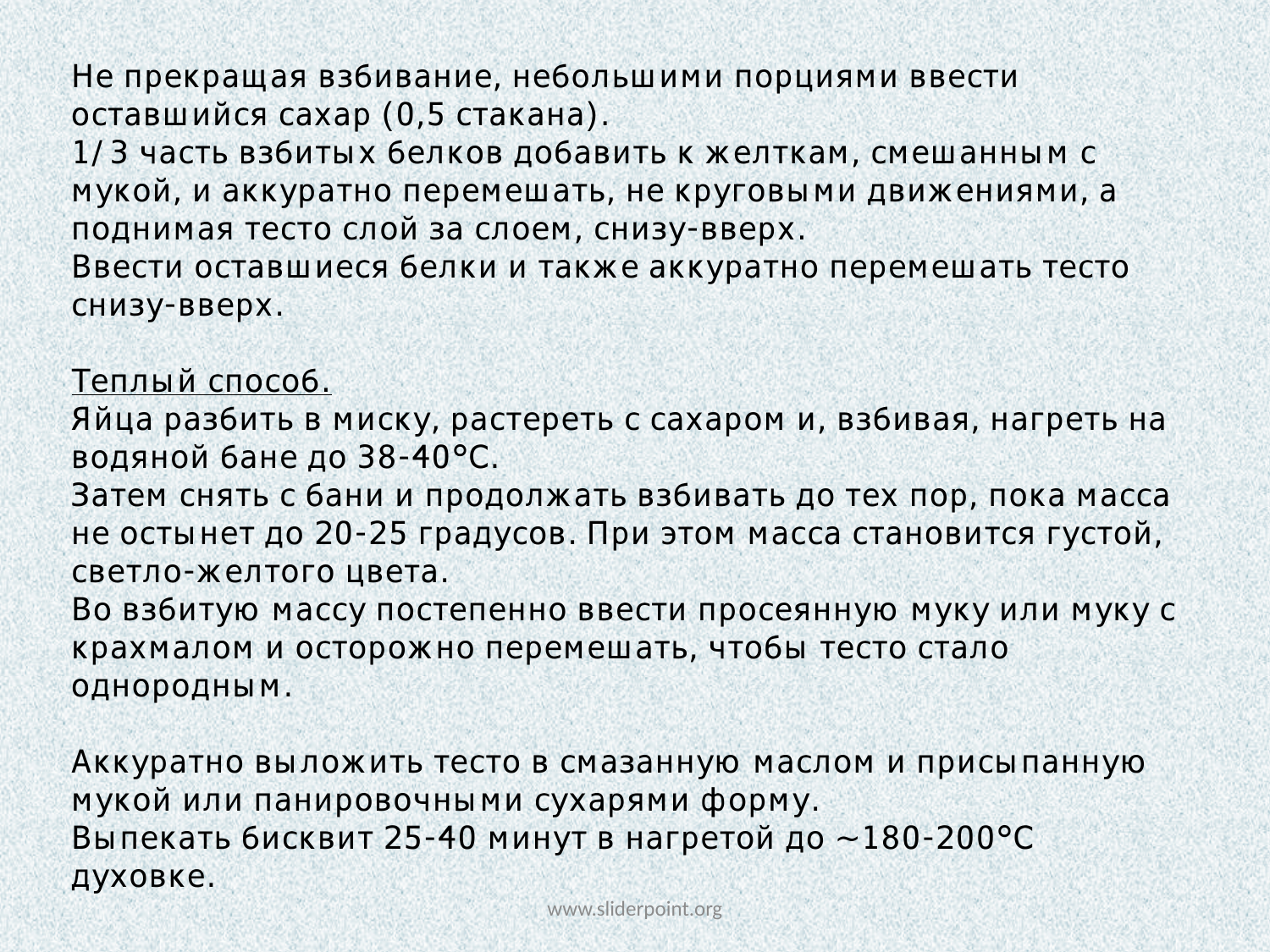

Не прекращая взбивание, небольшими порциями ввести оставшийся сахар (0,5 стакана).
1/3 часть взбитых белков добавить к желткам, смешанным с мукой, и аккуратно перемешать, не круговыми движениями, а поднимая тесто слой за слоем, снизу-вверх.
Ввести оставшиеся белки и также аккуратно перемешать тесто снизу-вверх.

Теплый способ.
Яйца разбить в миску, растереть с сахаром и, взбивая, нагреть на водяной бане до 38-40°С.
Затем снять с бани и продолжать взбивать до тех пор, пока масса не остынет до 20-25 градусов. При этом масса становится густой, светло-желтого цвета.
Во взбитую массу постепенно ввести просеянную муку или муку с крахмалом и осторожно перемешать, чтобы тесто стало однородным.

Аккуратно выложить тесто в смазанную маслом и присыпанную мукой или панировочными сухарями форму.
Выпекать бисквит 25-40 минут в нагретой до ~180-200°C духовке.
www.sliderpoint.org